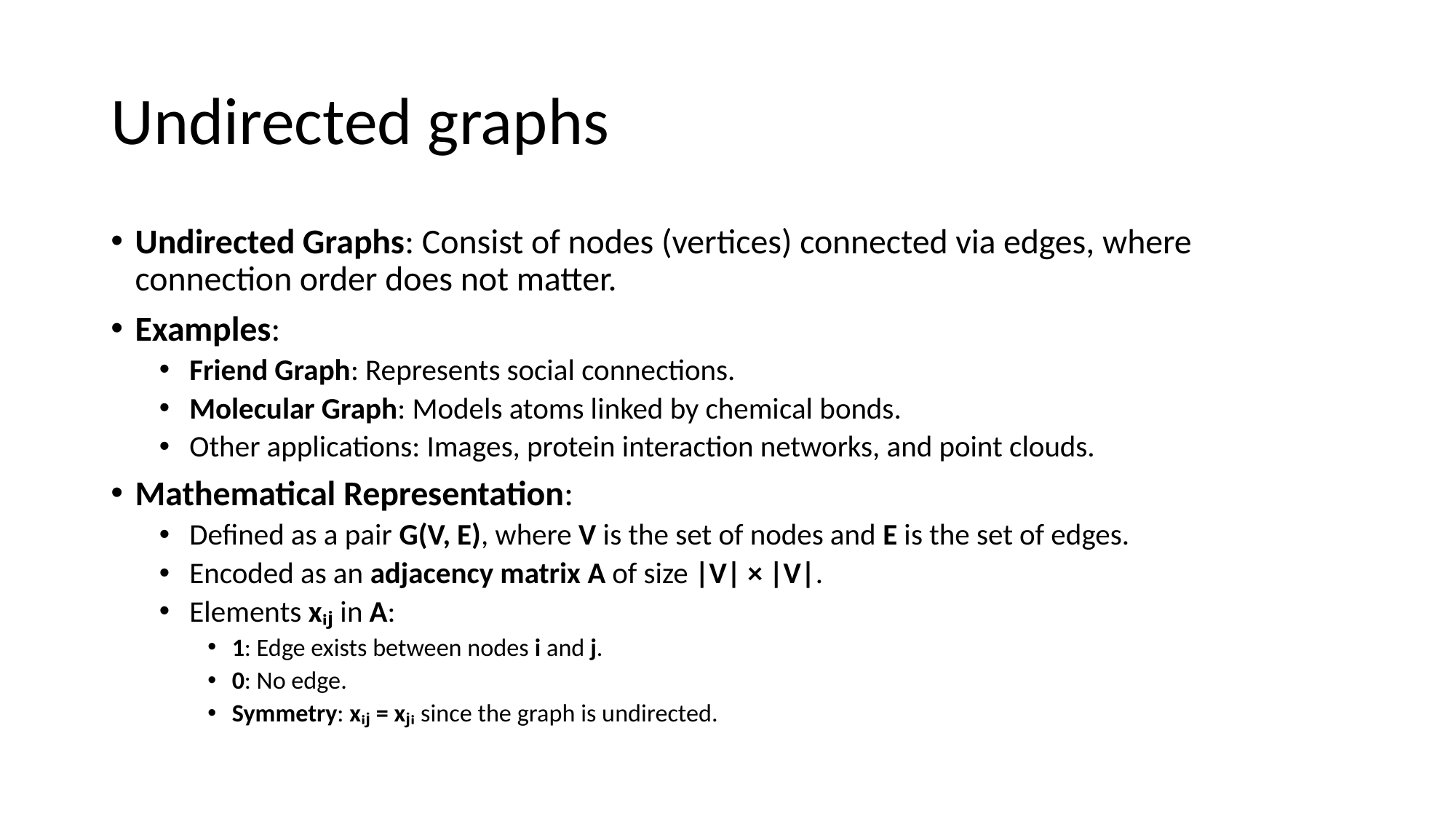

# Undirected graphs
Undirected Graphs: Consist of nodes (vertices) connected via edges, where connection order does not matter.
Examples:
Friend Graph: Represents social connections.
Molecular Graph: Models atoms linked by chemical bonds.
Other applications: Images, protein interaction networks, and point clouds.
Mathematical Representation:
Defined as a pair G(V, E), where V is the set of nodes and E is the set of edges.
Encoded as an adjacency matrix A of size |V| × |V|.
Elements xᵢⱼ in A:
1: Edge exists between nodes i and j.
0: No edge.
Symmetry: xᵢⱼ = xⱼᵢ since the graph is undirected.